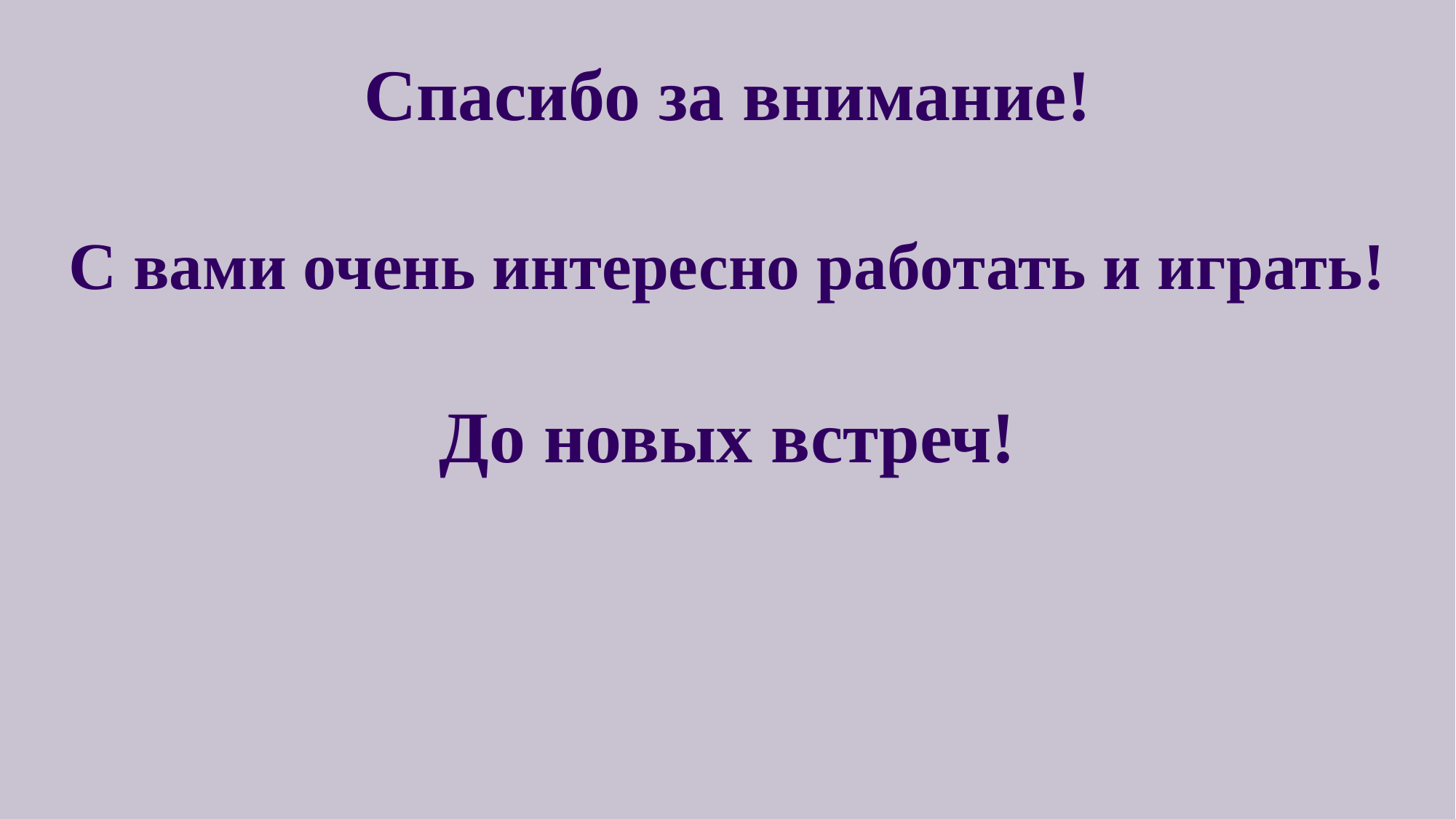

Спасибо за внимание!

С вами очень интересно работать и играть!

До новых встреч!